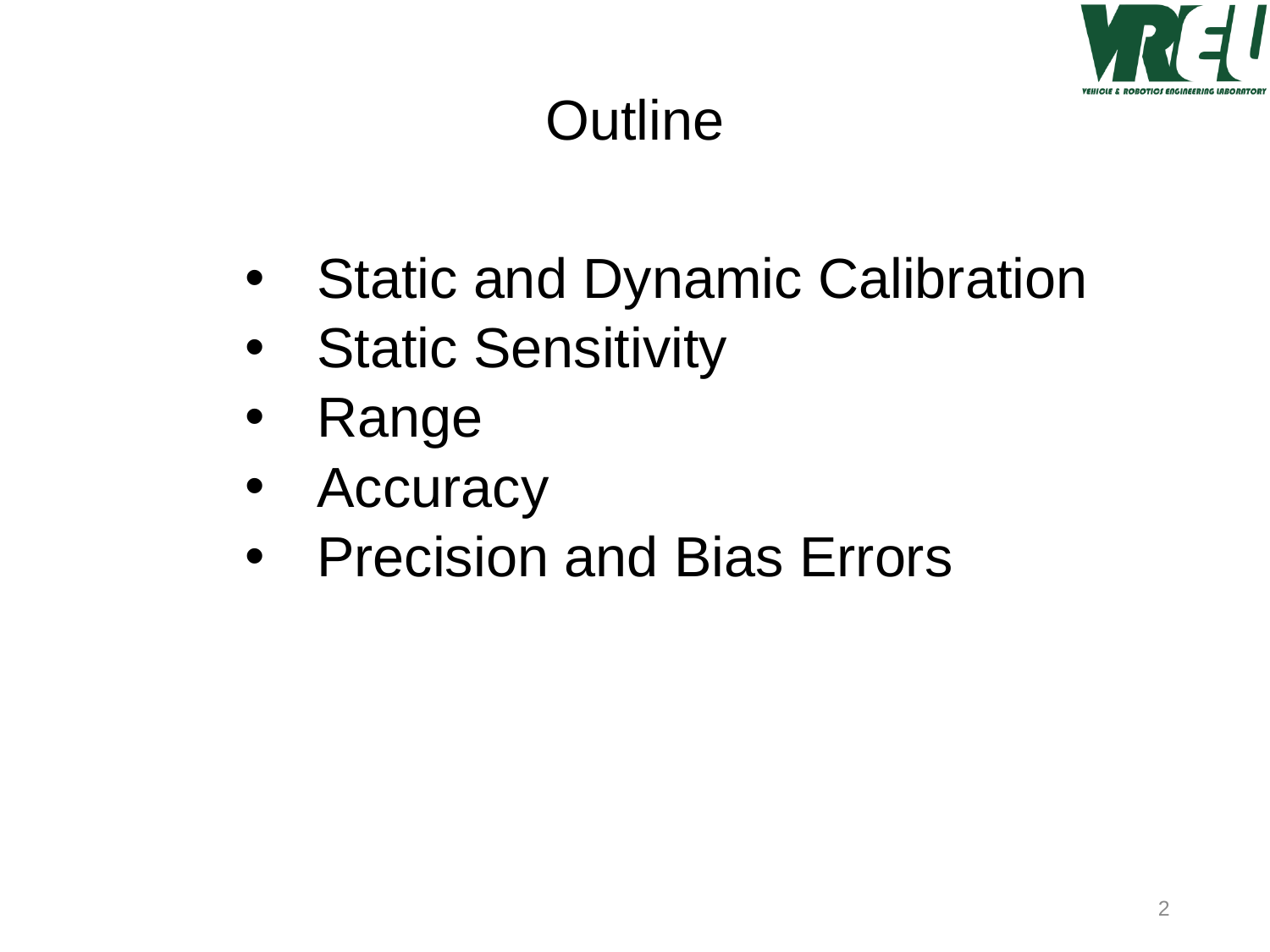

Outline
Static and Dynamic Calibration
Static Sensitivity
Range
Accuracy
Precision and Bias Errors
2